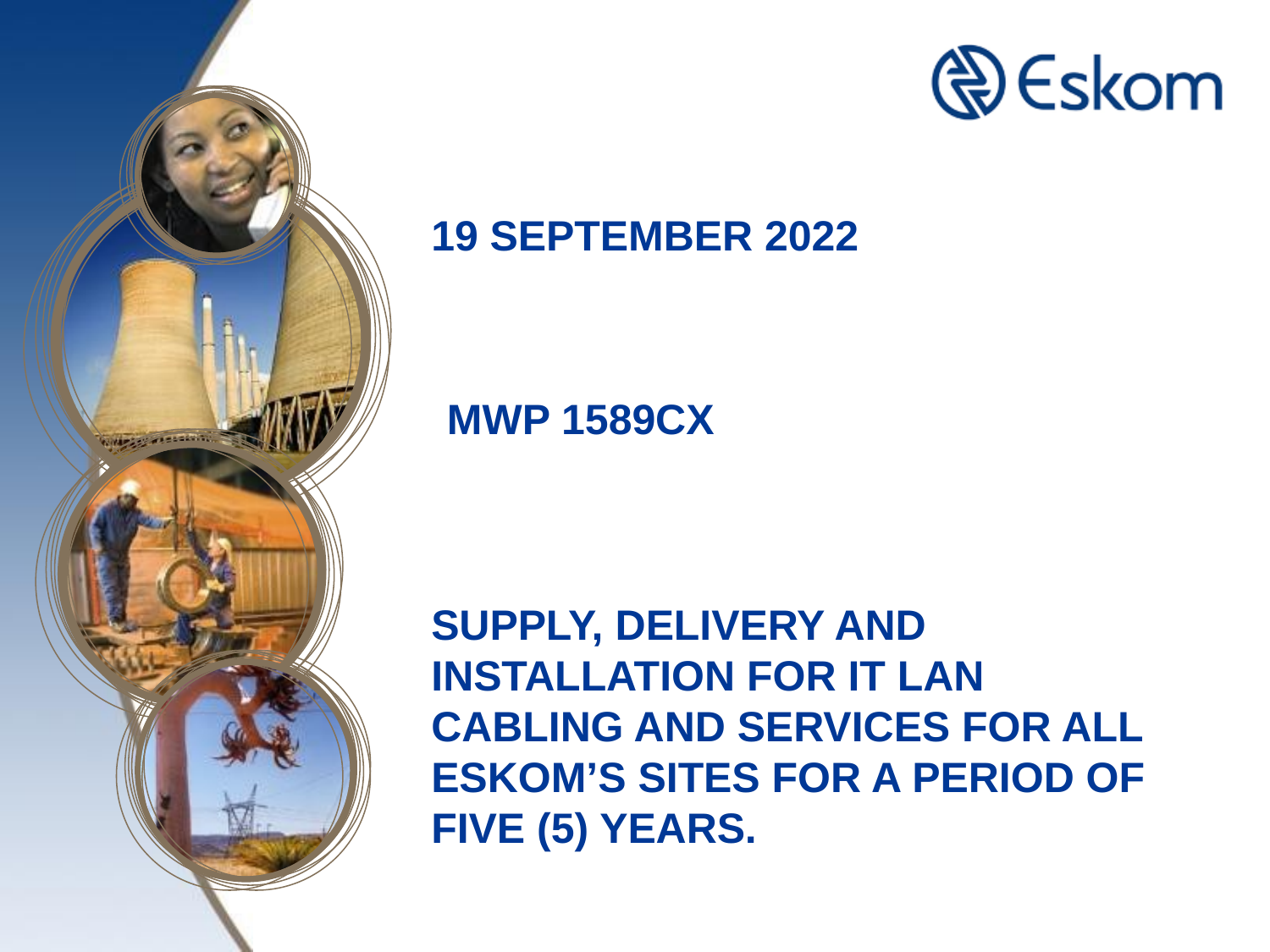

# 19 SEPTEMBER 2022 MWP 1589CX SUPPLY, DELIVERY AND INSTALLATION FOR IT LAN CABLING AND SERVICES FOR ALL ESKOM’S SITES FOR A PERIOD OF FIVE (5) YEARS.